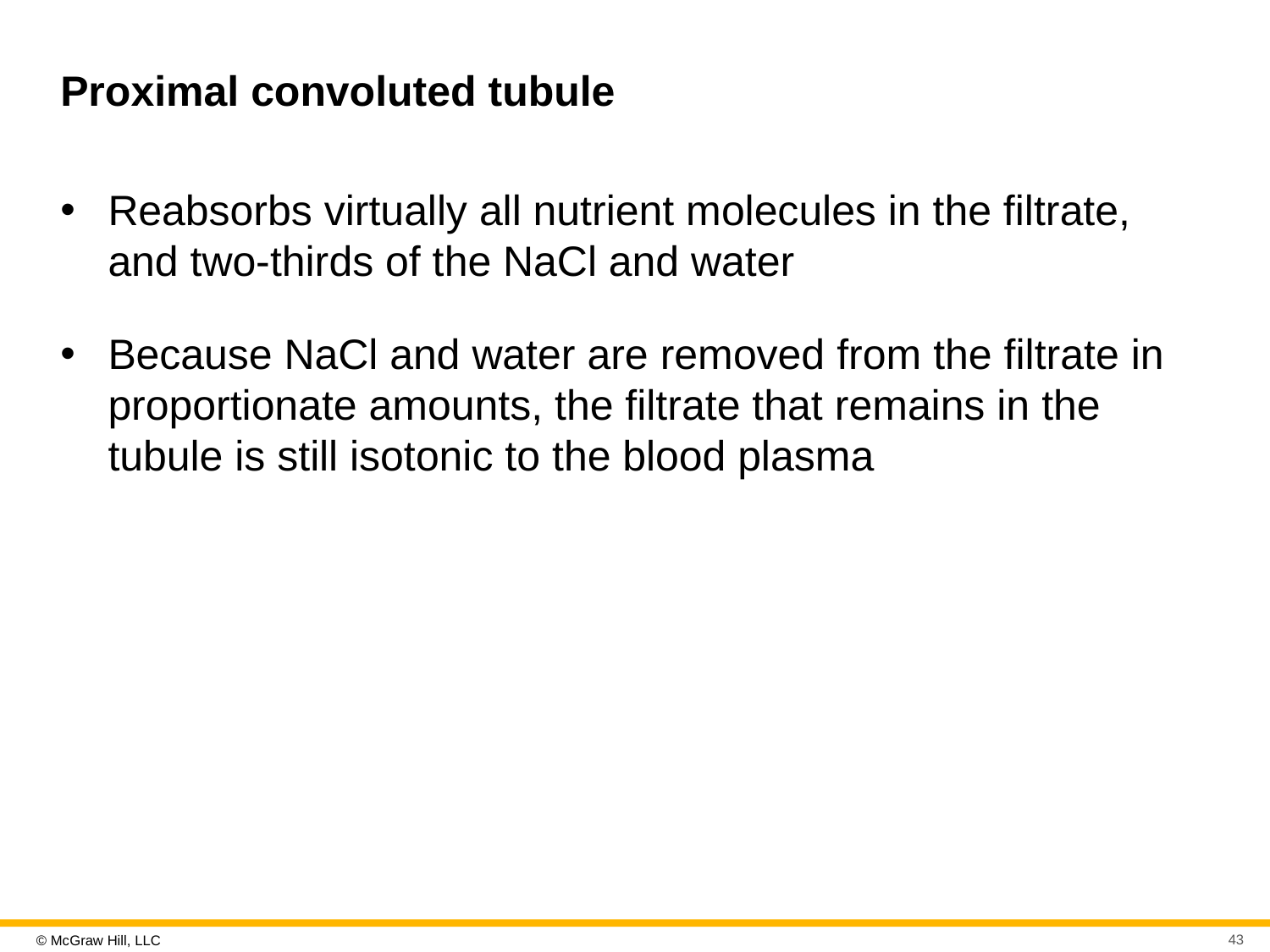

# Proximal convoluted tubule
Reabsorbs virtually all nutrient molecules in the filtrate, and two-thirds of the NaCl and water
Because NaCl and water are removed from the filtrate in proportionate amounts, the filtrate that remains in the tubule is still isotonic to the blood plasma
43